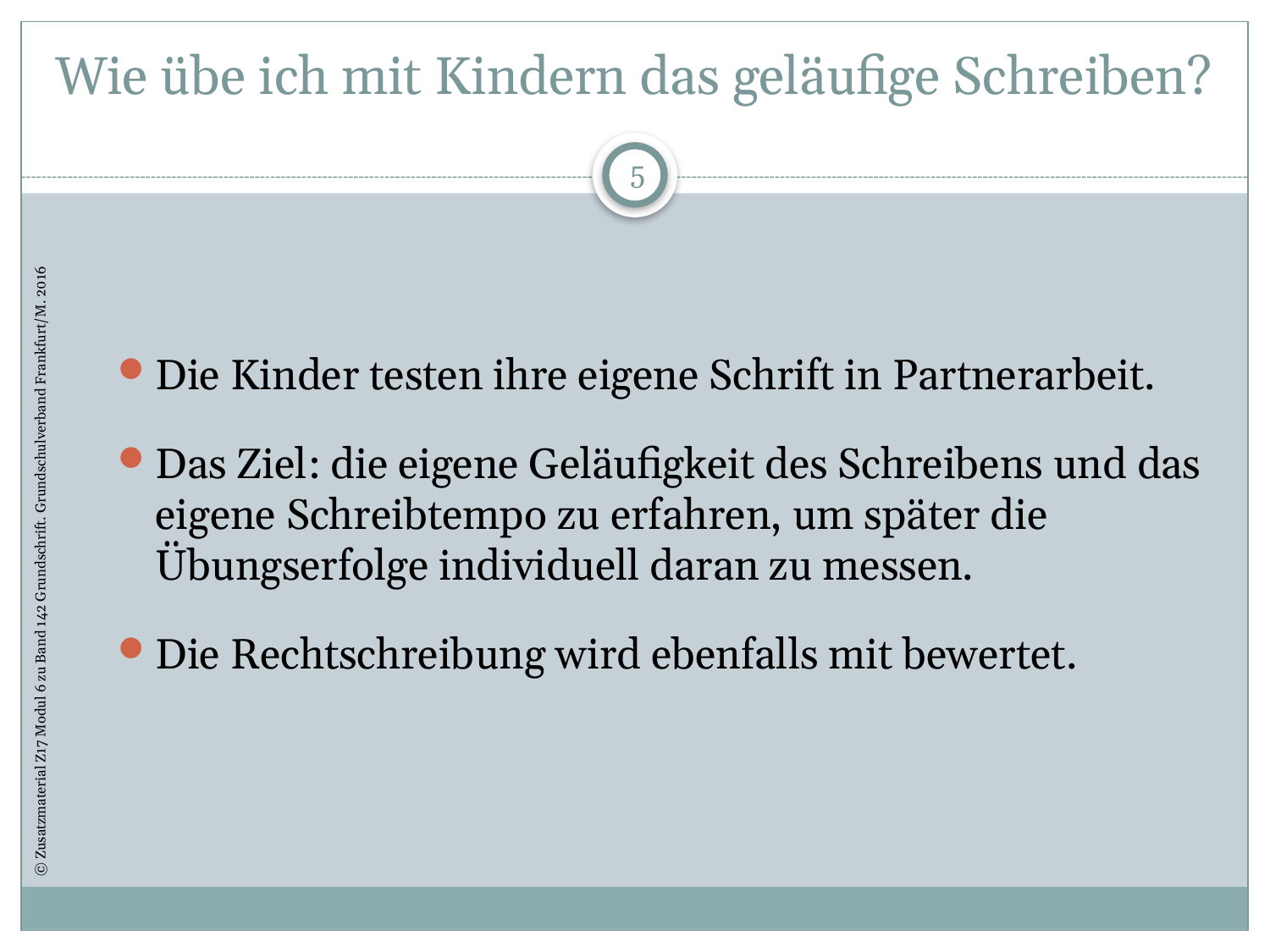

# Wie übe ich mit Kindern das geläufige Schreiben?
5
Die Kinder testen ihre eigene Schrift in Partnerarbeit.

Das Ziel: die eigene Geläufigkeit des Schreibens und das eigene Schreibtempo zu erfahren, um später die Übungserfolge individuell daran zu messen.

Die Rechtschreibung wird ebenfalls mit bewertet.